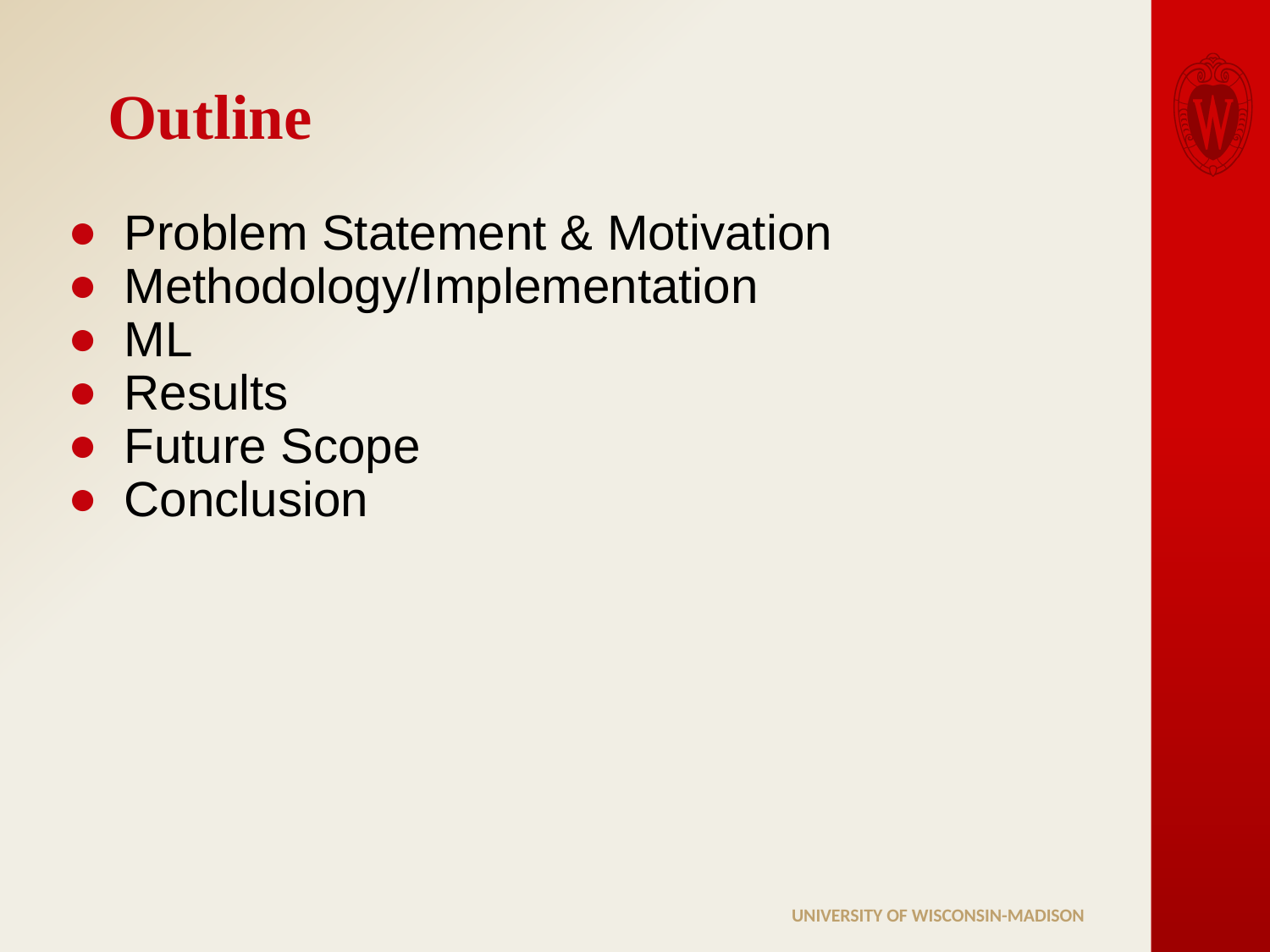

# Outline
Problem Statement & Motivation
Methodology/Implementation
ML
Results
Future Scope
Conclusion